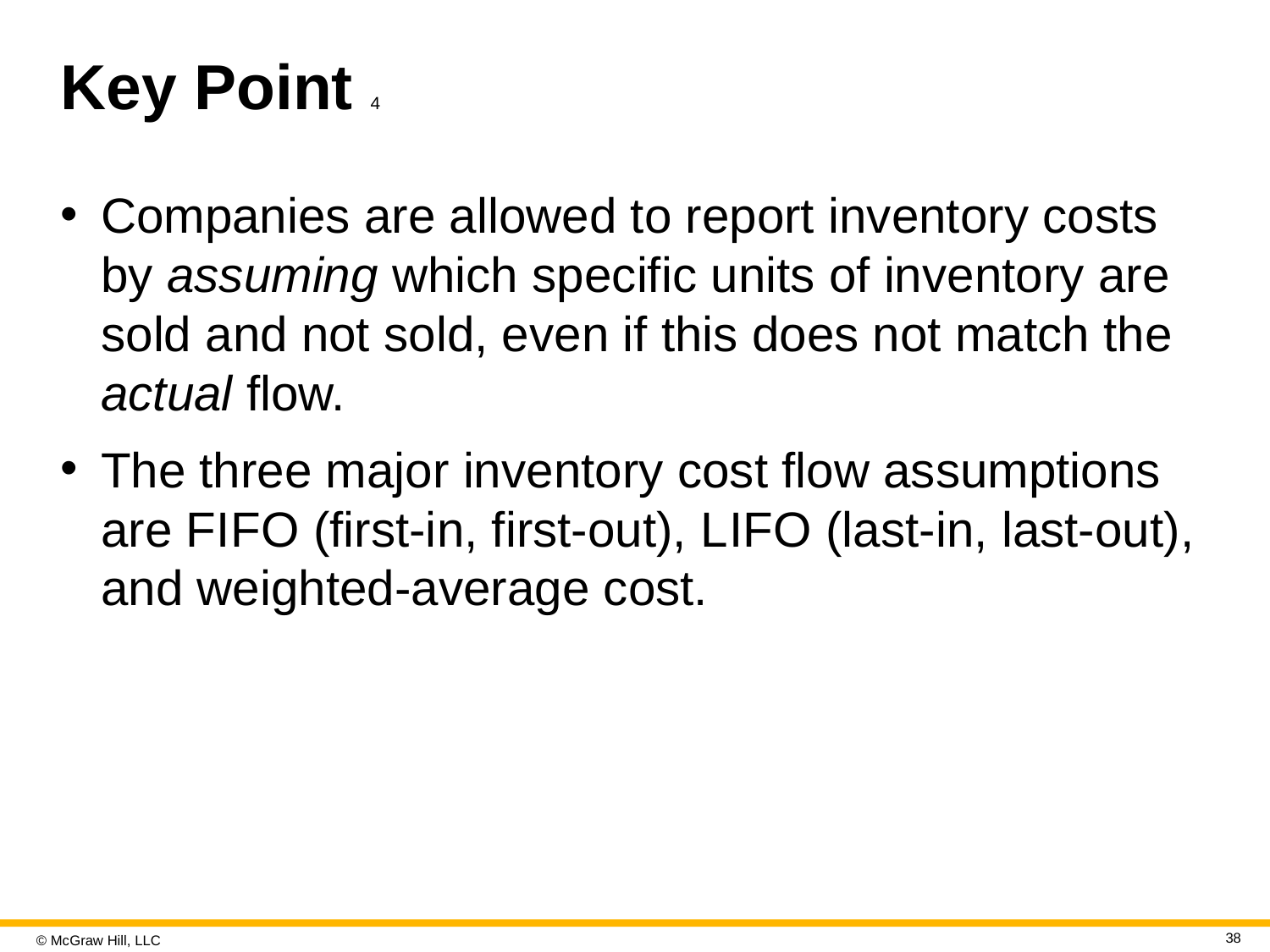

# Key Point 4
Companies are allowed to report inventory costs by assuming which specific units of inventory are sold and not sold, even if this does not match the actual flow.
The three major inventory cost flow assumptions are F I F O (first-in, first-out), L I F O (last-in, last-out), and weighted-average cost.
38